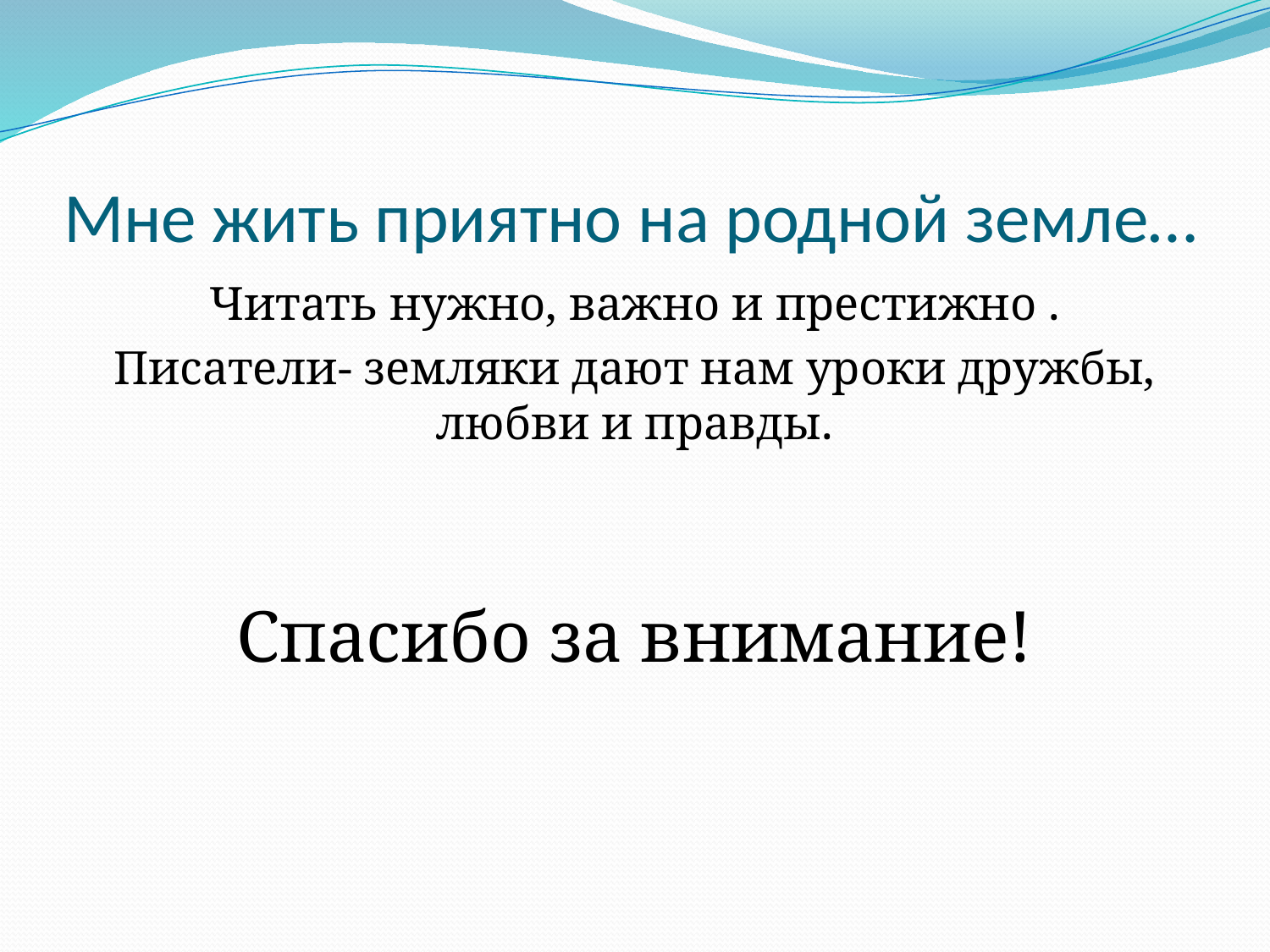

# Мне жить приятно на родной земле…
Читать нужно, важно и престижно .
Писатели- земляки дают нам уроки дружбы, любви и правды.

Спасибо за внимание!